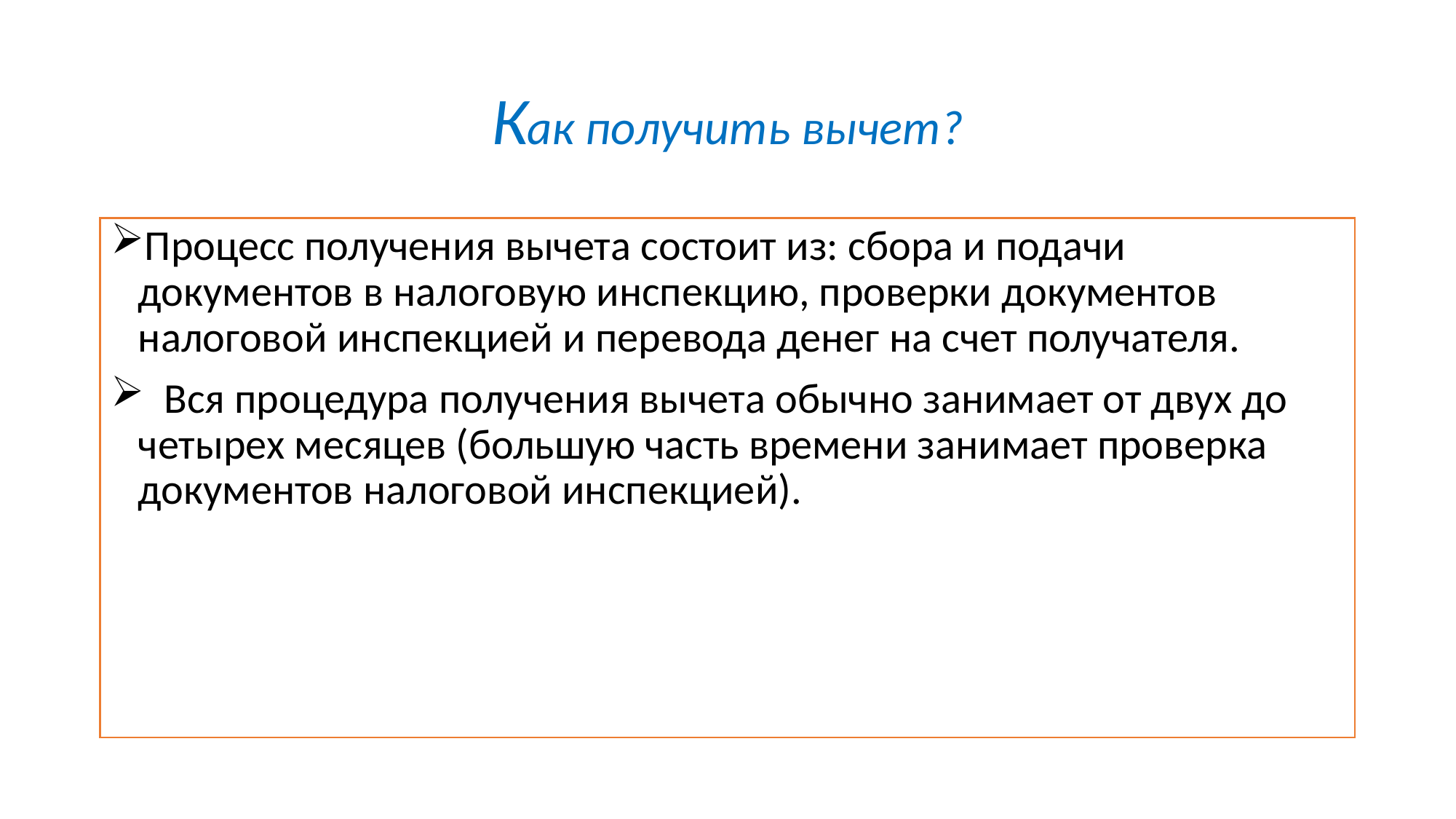

# Как получить вычет?
Процесс получения вычета состоит из: сбора и подачи документов в налоговую инспекцию, проверки документов налоговой инспекцией и перевода денег на счет получателя.
  Вся процедура получения вычета обычно занимает от двух до четырех месяцев (большую часть времени занимает проверка документов налоговой инспекцией).